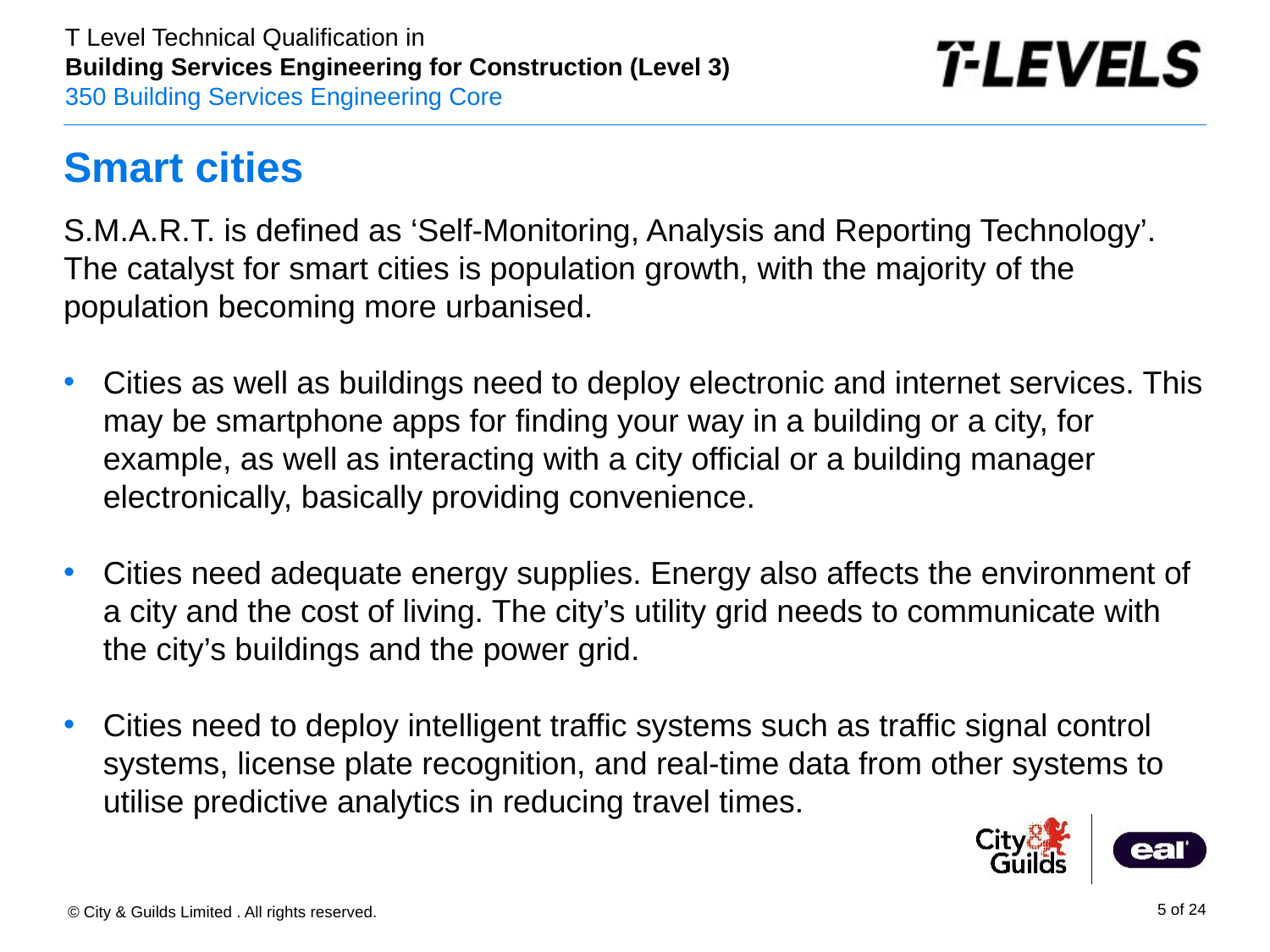

# Smart cities
S.M.A.R.T. is defined as ‘Self-Monitoring, Analysis and Reporting Technology’. The catalyst for smart cities is population growth, with the majority of the population becoming more urbanised.

Cities as well as buildings need to deploy electronic and internet services. This may be smartphone apps for finding your way in a building or a city, for example, as well as interacting with a city official or a building manager electronically, basically providing convenience.

Cities need adequate energy supplies. Energy also affects the environment of a city and the cost of living. The city’s utility grid needs to communicate with the city’s buildings and the power grid.

Cities need to deploy intelligent traffic systems such as traffic signal control systems, license plate recognition, and real-time data from other systems to utilise predictive analytics in reducing travel times.